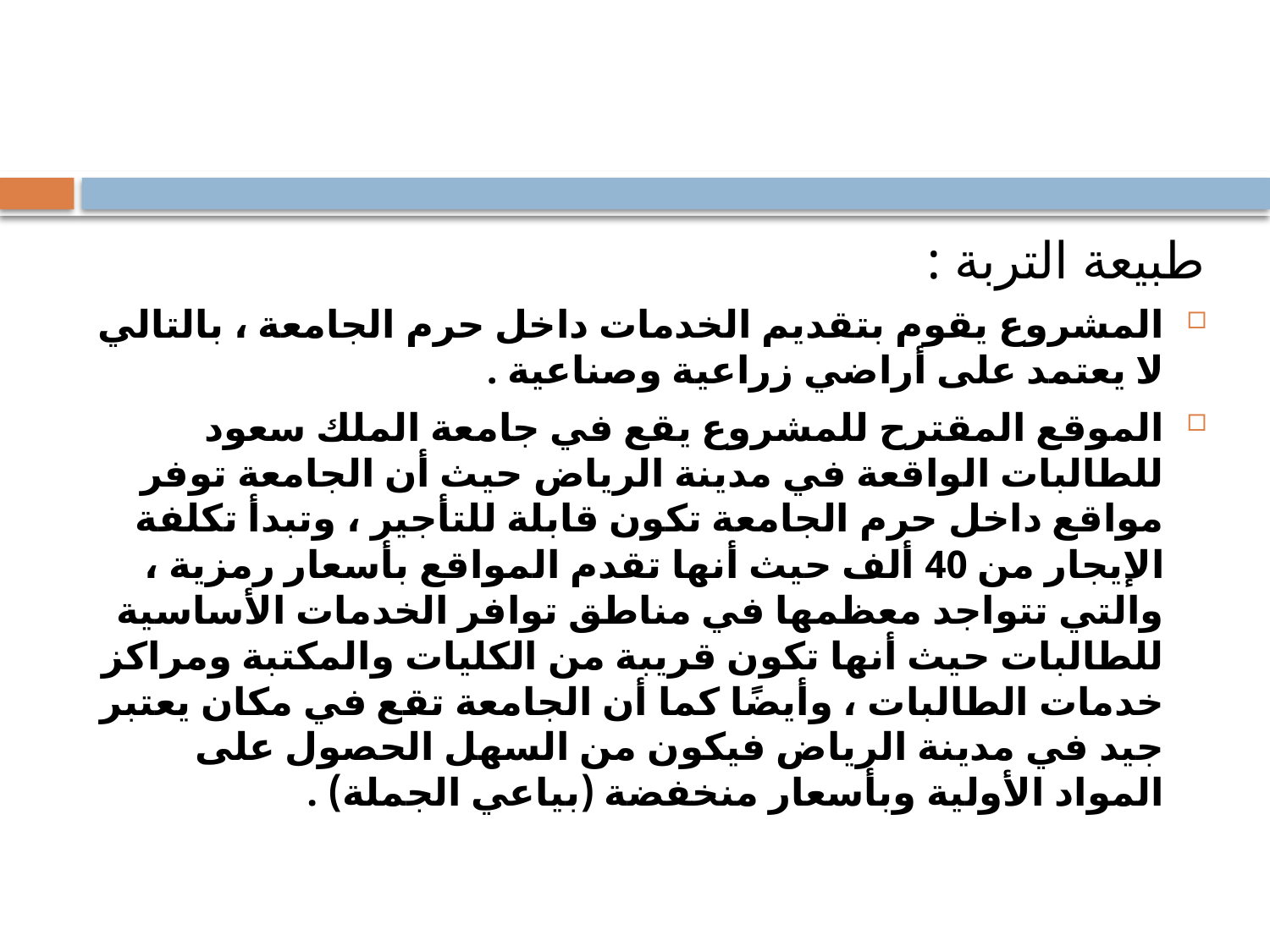

#
طبيعة التربة :
المشروع يقوم بتقديم الخدمات داخل حرم الجامعة ، بالتالي لا يعتمد على أراضي زراعية وصناعية .
الموقع المقترح للمشروع يقع في جامعة الملك سعود للطالبات الواقعة في مدينة الرياض حيث أن الجامعة توفر مواقع داخل حرم الجامعة تكون قابلة للتأجير ، وتبدأ تكلفة الإيجار من 40 ألف حيث أنها تقدم المواقع بأسعار رمزية ، والتي تتواجد معظمها في مناطق توافر الخدمات الأساسية للطالبات حيث أنها تكون قريبة من الكليات والمكتبة ومراكز خدمات الطالبات ، وأيضًا كما أن الجامعة تقع في مكان يعتبر جيد في مدينة الرياض فيكون من السهل الحصول على المواد الأولية وبأسعار منخفضة (بياعي الجملة) .